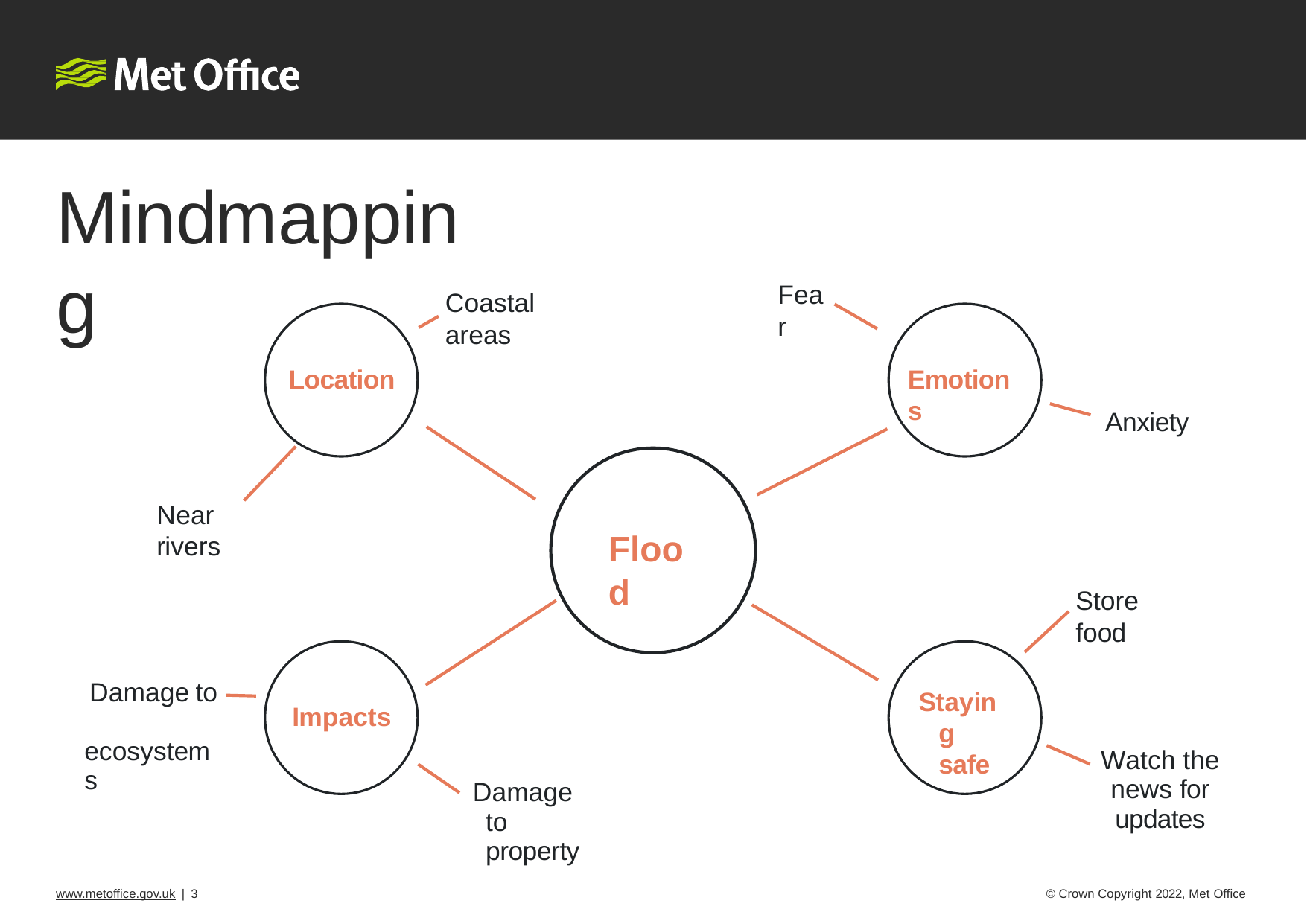

# Mindmapping
Fear
Coastal areas

Location
Emotions
Anxiety

Near rivers
Flood
Store food
Damage to  ecosystems
Staying  safe
Impacts
Watch the  news for  updates
Damage to  property
www.metoffice.gov.uk | 3
© Crown Copyright 2022, Met Office